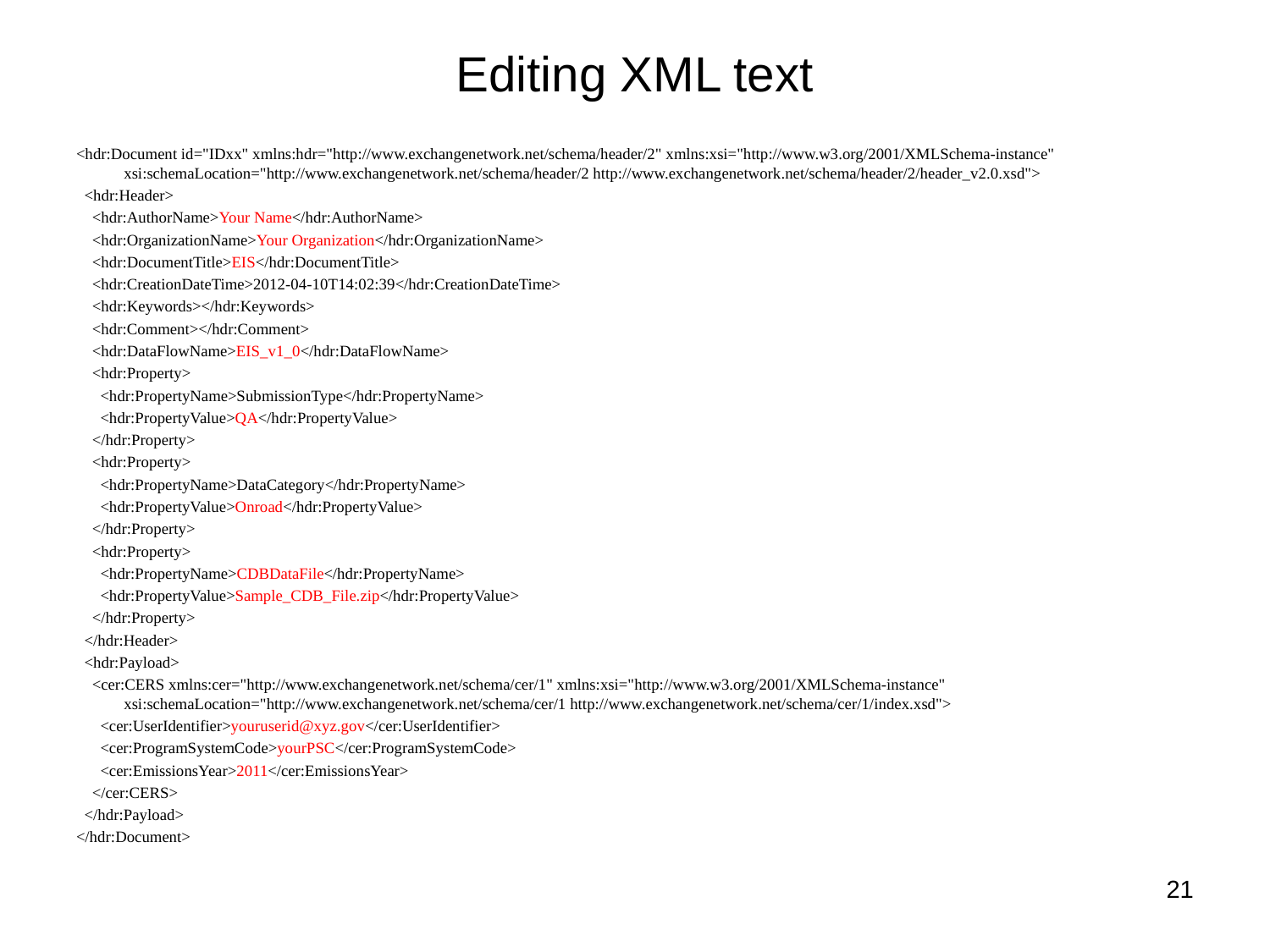

# Editing XML text
<hdr:Document id="IDxx" xmlns:hdr="http://www.exchangenetwork.net/schema/header/2" xmlns:xsi="http://www.w3.org/2001/XMLSchema-instance" xsi:schemaLocation="http://www.exchangenetwork.net/schema/header/2 http://www.exchangenetwork.net/schema/header/2/header_v2.0.xsd">
  <hdr:Header>
    <hdr:AuthorName>Your Name</hdr:AuthorName>
    <hdr:OrganizationName>Your Organization</hdr:OrganizationName>
    <hdr:DocumentTitle>EIS</hdr:DocumentTitle>
    <hdr:CreationDateTime>2012-04-10T14:02:39</hdr:CreationDateTime>
    <hdr:Keywords></hdr:Keywords>
    <hdr:Comment></hdr:Comment>
    <hdr:DataFlowName>EIS_v1_0</hdr:DataFlowName>
    <hdr:Property>
      <hdr:PropertyName>SubmissionType</hdr:PropertyName>
      <hdr:PropertyValue>QA</hdr:PropertyValue>
    </hdr:Property>
    <hdr:Property>
      <hdr:PropertyName>DataCategory</hdr:PropertyName>
      <hdr:PropertyValue>Onroad</hdr:PropertyValue>
    </hdr:Property>
    <hdr:Property>
      <hdr:PropertyName>CDBDataFile</hdr:PropertyName>
      <hdr:PropertyValue>Sample_CDB_File.zip</hdr:PropertyValue>
    </hdr:Property>
  </hdr:Header>
  <hdr:Payload>
    <cer:CERS xmlns:cer="http://www.exchangenetwork.net/schema/cer/1" xmlns:xsi="http://www.w3.org/2001/XMLSchema-instance" xsi:schemaLocation="http://www.exchangenetwork.net/schema/cer/1 http://www.exchangenetwork.net/schema/cer/1/index.xsd">
      <cer:UserIdentifier>youruserid@xyz.gov</cer:UserIdentifier>
      <cer:ProgramSystemCode>yourPSC</cer:ProgramSystemCode>
      <cer:EmissionsYear>2011</cer:EmissionsYear>
    </cer:CERS>
  </hdr:Payload>
</hdr:Document>

21